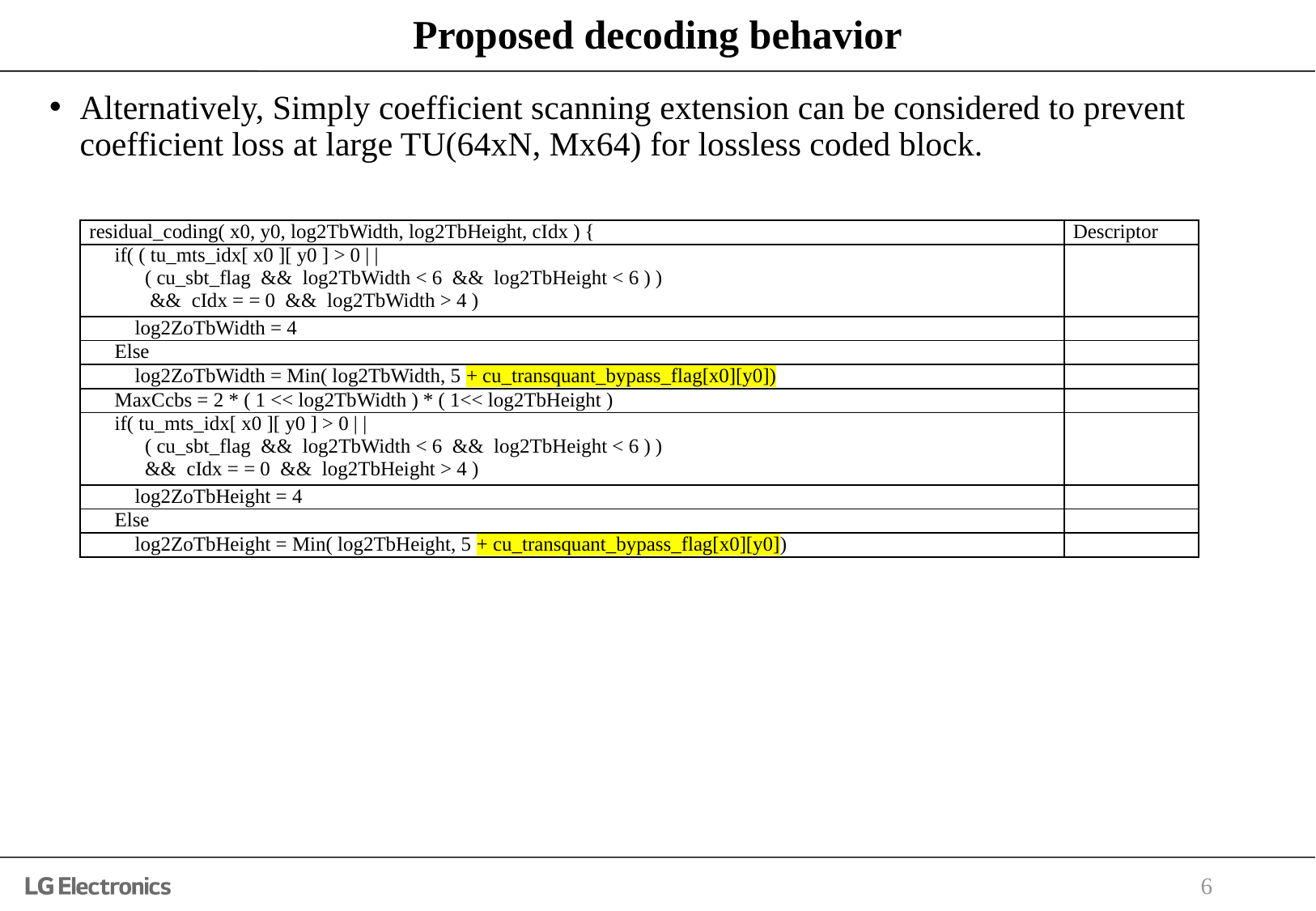

# Proposed decoding behavior
Alternatively, Simply coefficient scanning extension can be considered to prevent coefficient loss at large TU(64xN, Mx64) for lossless coded block.

| residual\_coding( x0, y0, log2TbWidth, log2TbHeight, cIdx ) { | Descriptor |
| --- | --- |
| if( ( tu\_mts\_idx[ x0 ][ y0 ] > 0 | |            ( cu\_sbt\_flag  &&  log2TbWidth < 6  &&  log2TbHeight < 6 ) )             &&  cIdx = = 0  &&  log2TbWidth > 4 ) |  |
| log2ZoTbWidth = 4 |  |
| Else |  |
| log2ZoTbWidth = Min( log2TbWidth, 5 + cu\_transquant\_bypass\_flag[x0][y0]) |  |
| MaxCcbs = 2 \* ( 1 << log2TbWidth ) \* ( 1<< log2TbHeight ) |  |
| if( tu\_mts\_idx[ x0 ][ y0 ] > 0 | |            ( cu\_sbt\_flag  &&  log2TbWidth < 6  &&  log2TbHeight < 6 ) )            &&  cIdx = = 0  &&  log2TbHeight > 4 ) |  |
| log2ZoTbHeight = 4 |  |
| Else |  |
| log2ZoTbHeight = Min( log2TbHeight, 5 + cu\_transquant\_bypass\_flag[x0][y0]) |  |
6